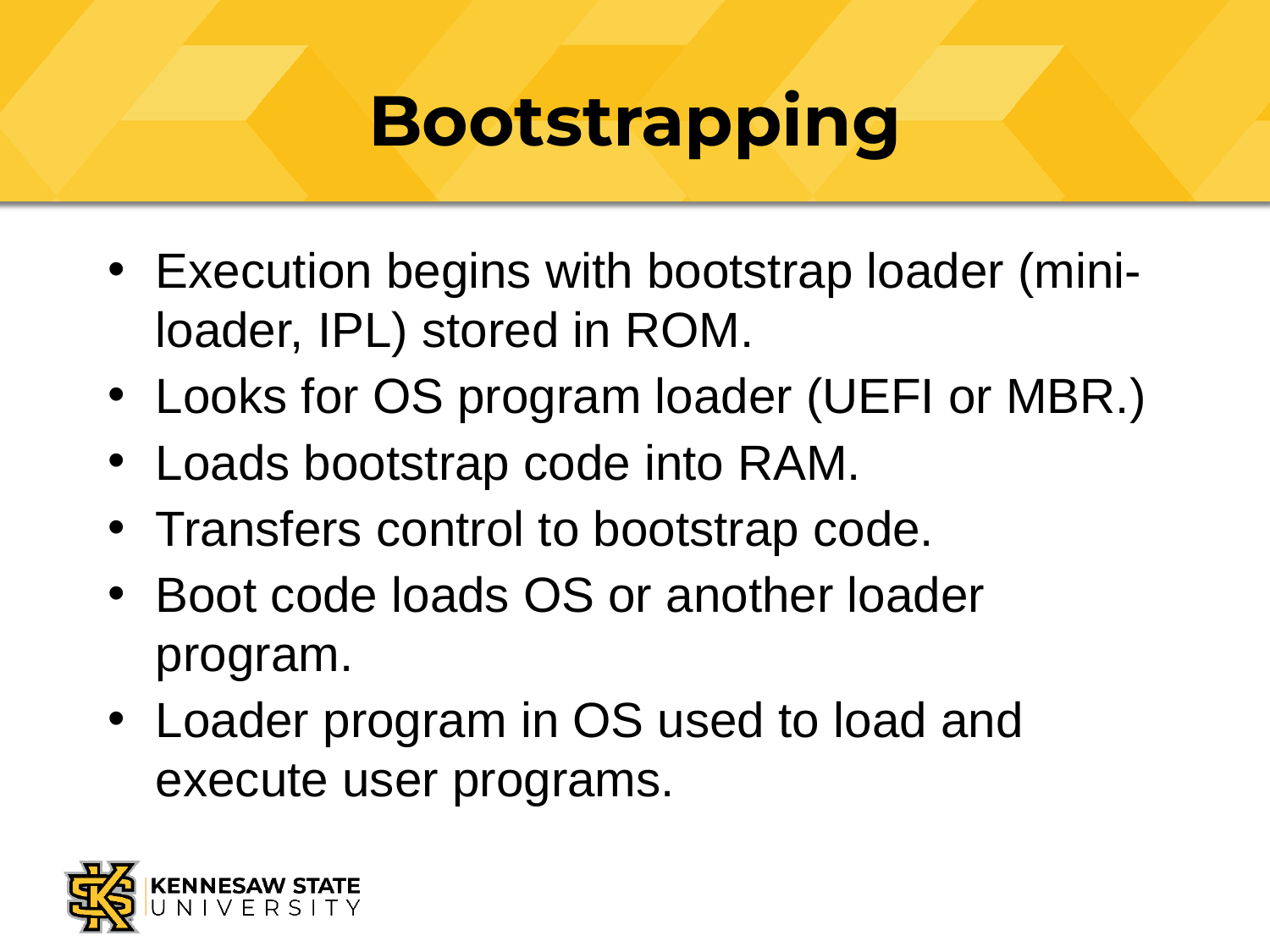

# Bootstrapping
Execution begins with bootstrap loader (mini-loader, IPL) stored in ROM.
Looks for OS program loader (UEFI or MBR.)
Loads bootstrap code into RAM.
Transfers control to bootstrap code.
Boot code loads OS or another loader program.
Loader program in OS used to load and execute user programs.